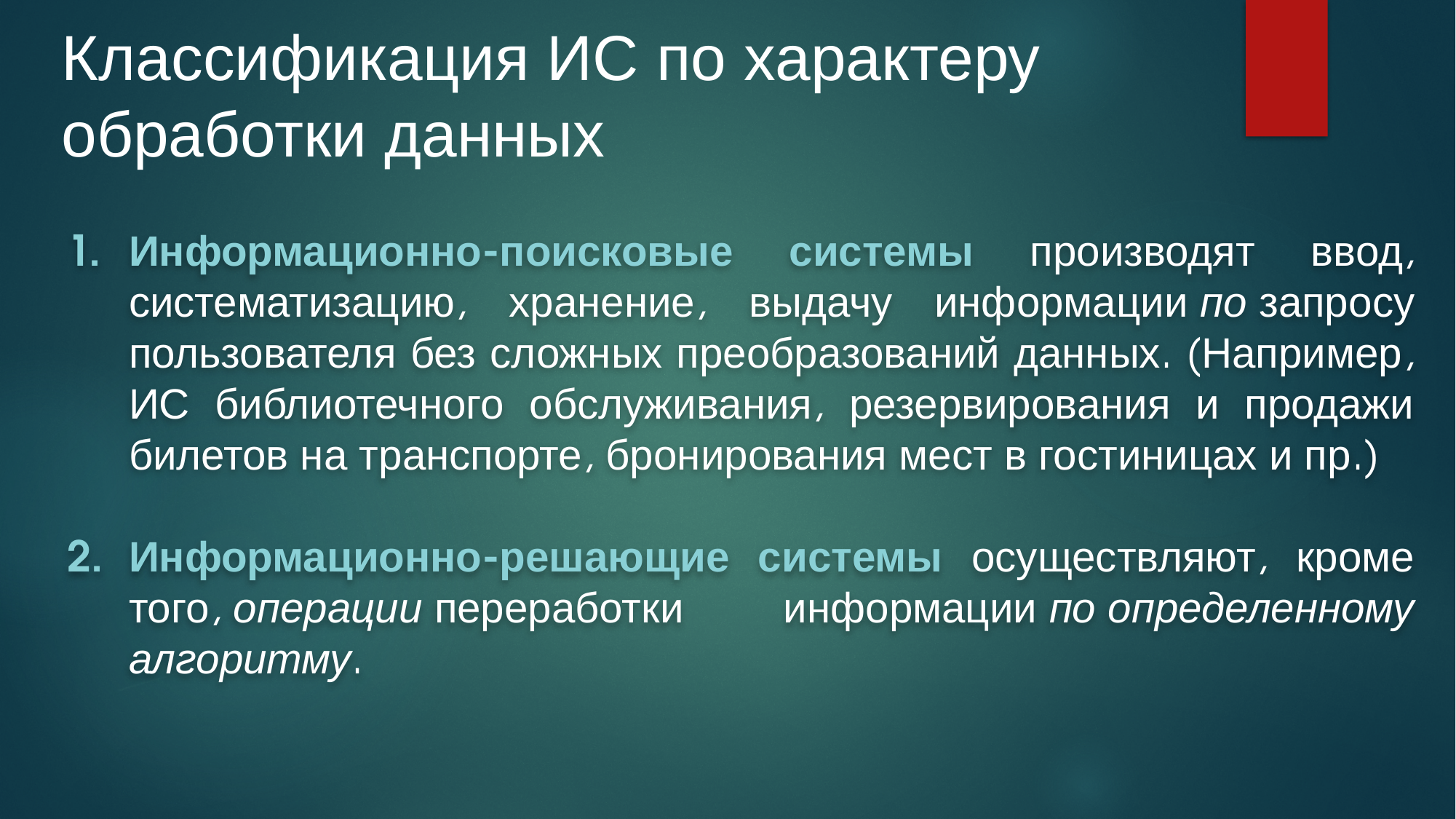

Классификация ИС по характеру обработки данных
Информационно-поисковые системы производят ввод, систематизацию, хранение, выдачу информации по запросу пользователя без сложных преобразований данных. (Например, ИС библиотечного обслуживания, резервирования и продажи билетов на транспорте, бронирования мест в гостиницах и пр.)

Информационно-решающие системы осуществляют, кроме того, операции переработки информации по определенному алгоритму.